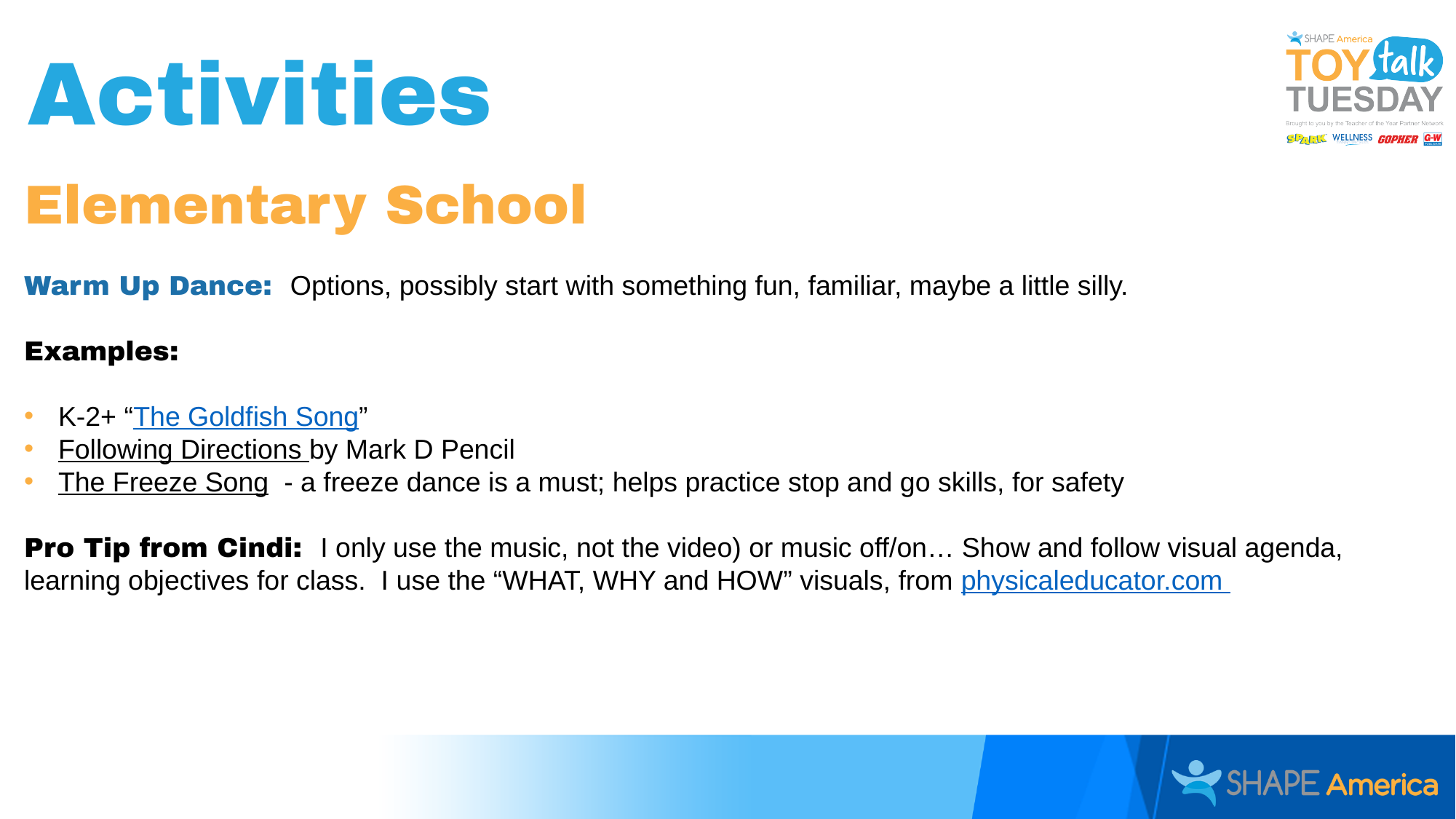

# Activities
Elementary School

Warm Up Dance:  Options, possibly start with something fun, familiar, maybe a little silly.

Examples:

K-2+ “The Goldfish Song”
Following Directions by Mark D Pencil
The Freeze Song  - a freeze dance is a must; helps practice stop and go skills, for safety

Pro Tip from Cindi:  I only use the music, not the video) or music off/on… Show and follow visual agenda, learning objectives for class.  I use the “WHAT, WHY and HOW” visuals, from physicaleducator.com